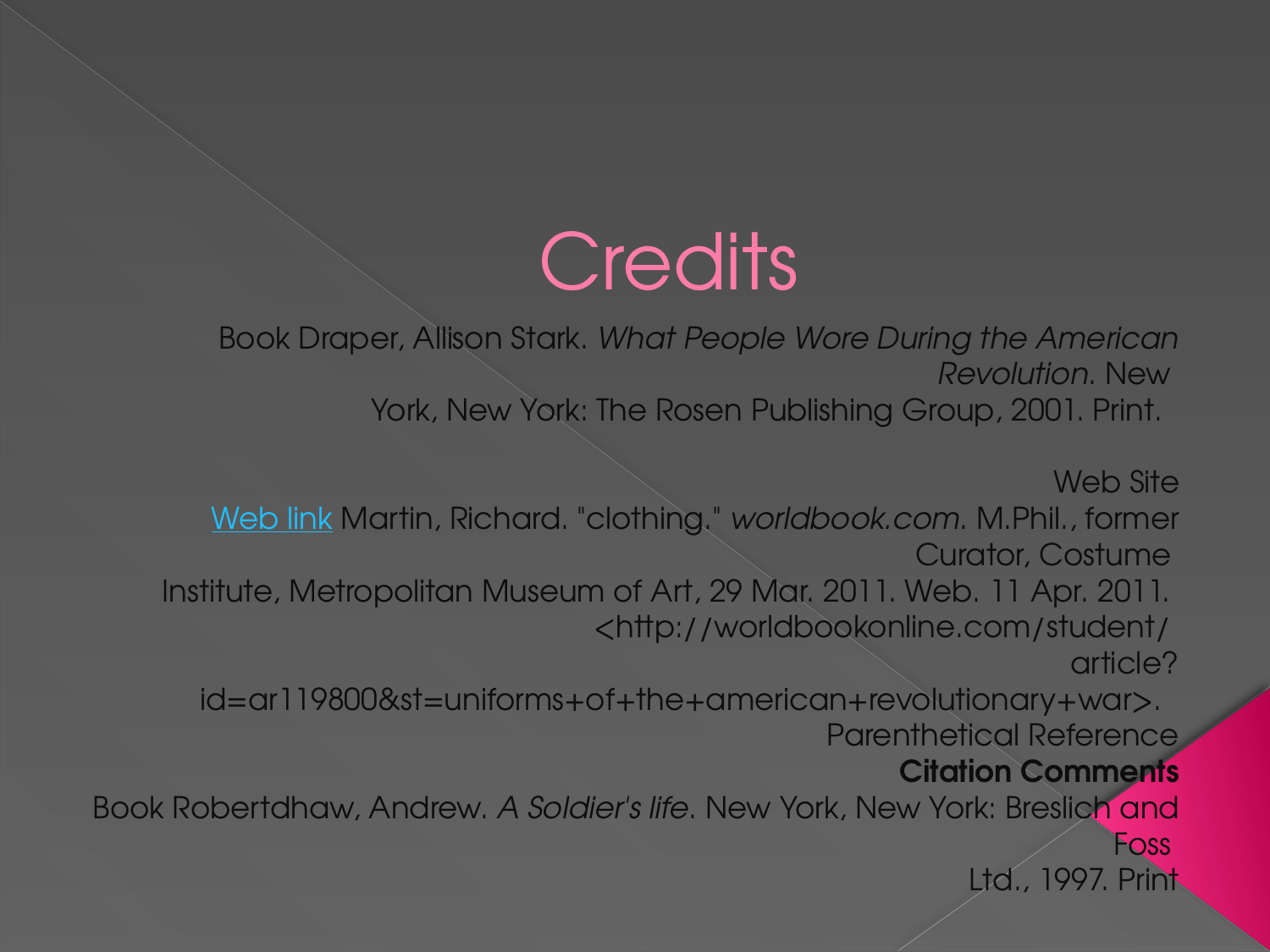

# Credits
Book Draper, Allison Stark. What People Wore During the American Revolution. New
     York, New York: The Rosen Publishing Group, 2001. Print.

Web Site
Web link Martin, Richard. "clothing." worldbook.com. M.Phil., former Curator, Costume
     Institute, Metropolitan Museum of Art, 29 Mar. 2011. Web. 11 Apr. 2011.
     <http://worldbookonline.com/student/
     article?id=ar119800&st=uniforms+of+the+american+revolutionary+war>.  
Parenthetical Reference
Citation Comments
Book Robertdhaw, Andrew. A Soldier's life. New York, New York: Breslich and Foss
     Ltd., 1997. Print